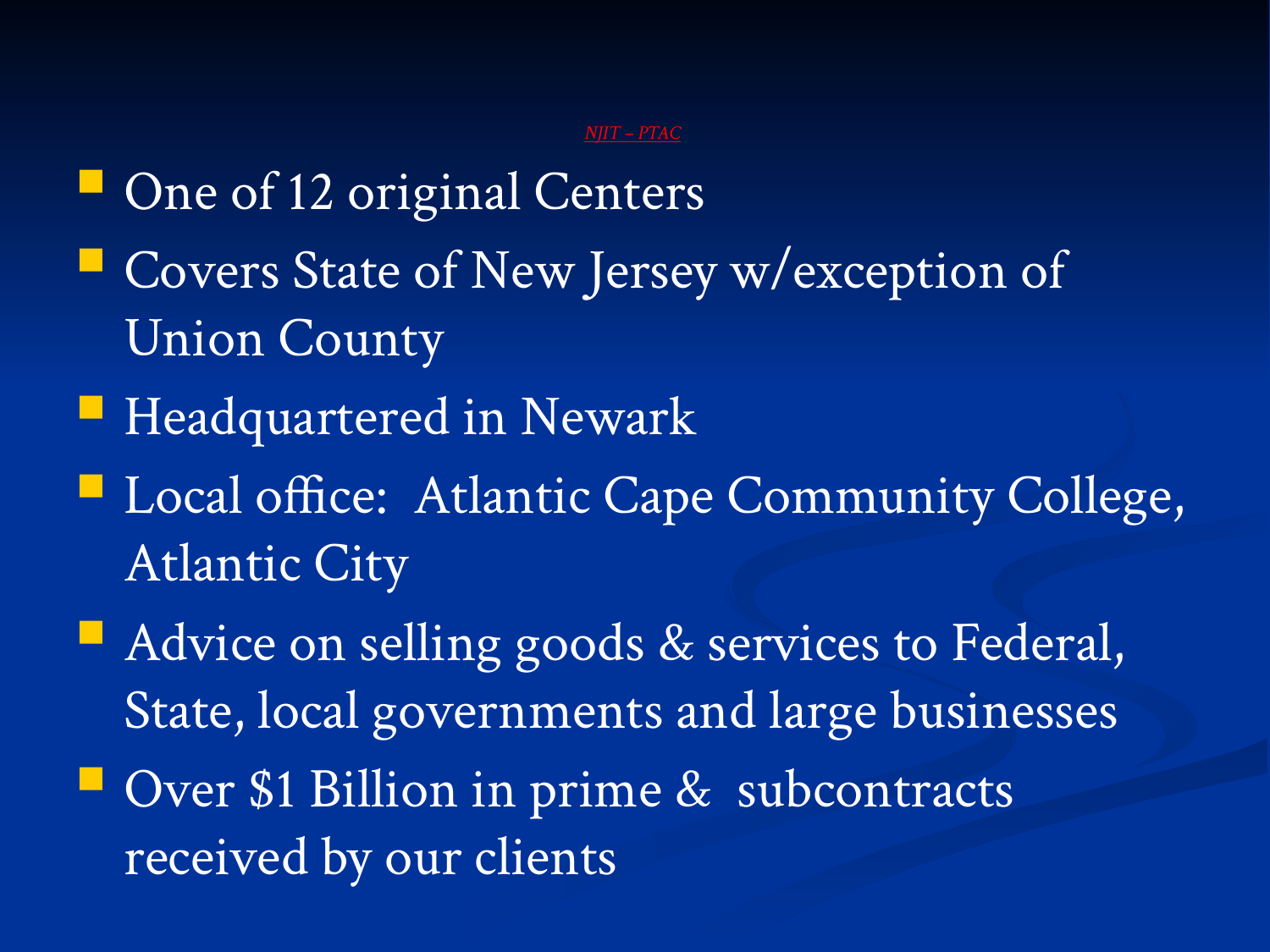

# NJIT – PTAC
One of 12 original Centers
Covers State of New Jersey w/exception of Union County
Headquartered in Newark
Local office:  Atlantic Cape Community College, Atlantic City
Advice on selling goods & services to Federal, State, local governments and large businesses
Over $1 Billion in prime &  subcontracts received by our clients